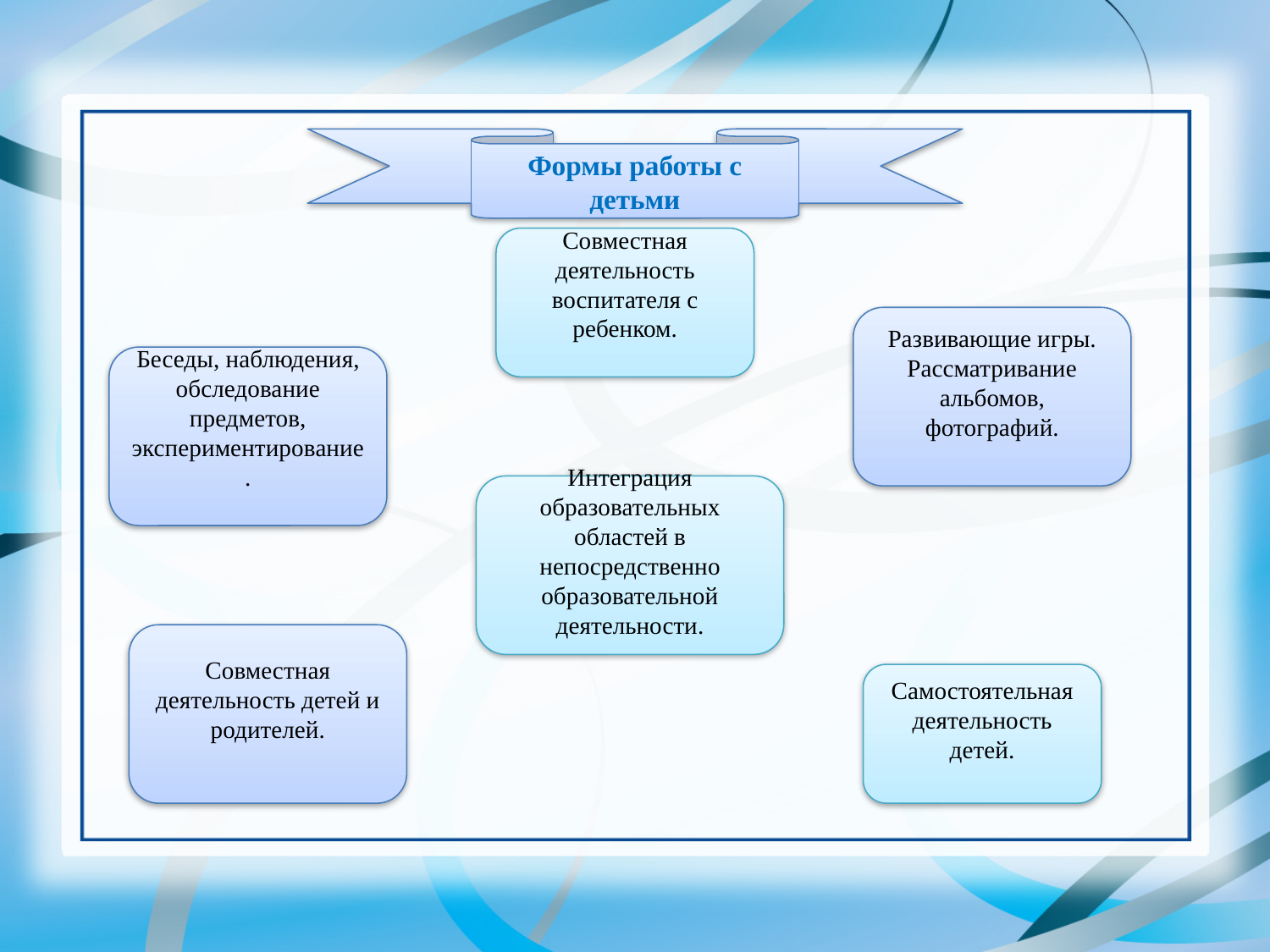

Формы работы с детьми
Совместная деятельность воспитателя с ребенком.

Развивающие игры. Рассматривание альбомов, фотографий.

Беседы, наблюдения, обследование предметов, экспериментирование.

Интеграция образовательных областей в непосредственно образовательной деятельности.

Совместная деятельность детей и родителей.

Самостоятельная деятельность детей.